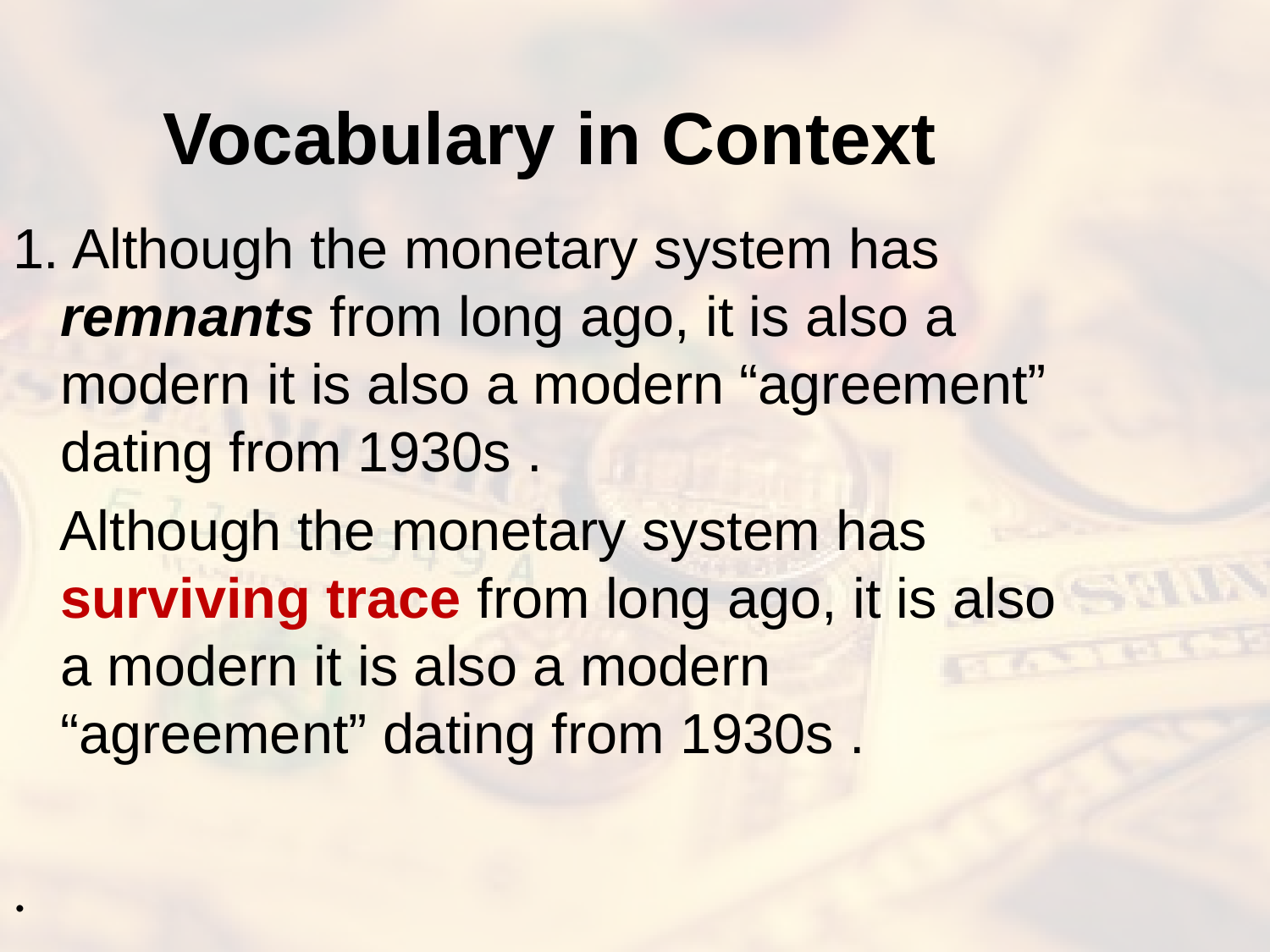

# Vocabulary in Context
1. Although the monetary system has remnants from long ago, it is also a modern it is also a modern “agreement” dating from 1930s .
   Although the monetary system has surviving trace from long ago, it is also a modern it is also a modern “agreement” dating from 1930s .

.